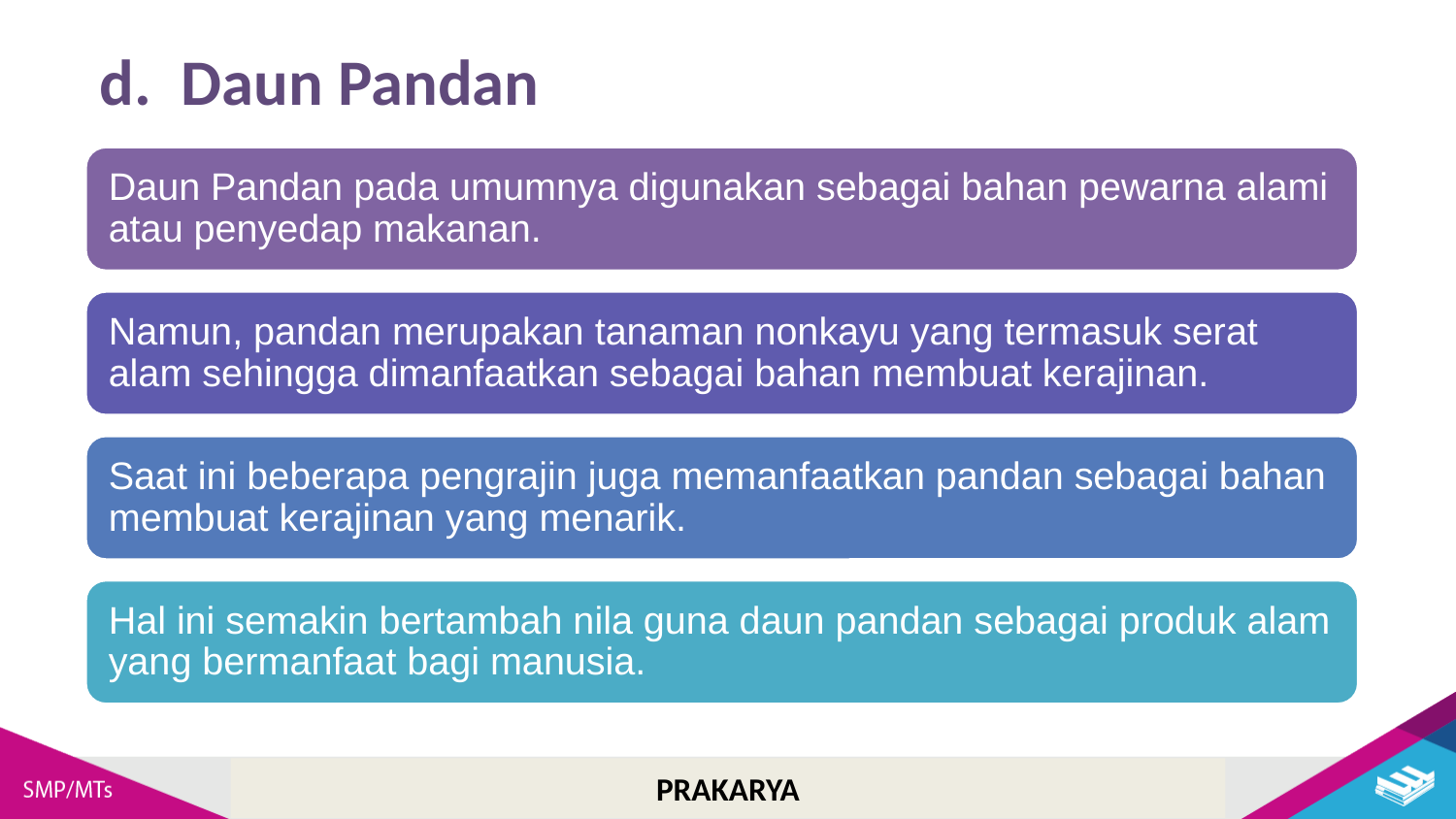

Daun Pandan
Daun Pandan pada umumnya digunakan sebagai bahan pewarna alami atau penyedap makanan.
Namun, pandan merupakan tanaman nonkayu yang termasuk serat alam sehingga dimanfaatkan sebagai bahan membuat kerajinan.
Saat ini beberapa pengrajin juga memanfaatkan pandan sebagai bahan membuat kerajinan yang menarik.
Hal ini semakin bertambah nila guna daun pandan sebagai produk alam yang bermanfaat bagi manusia.